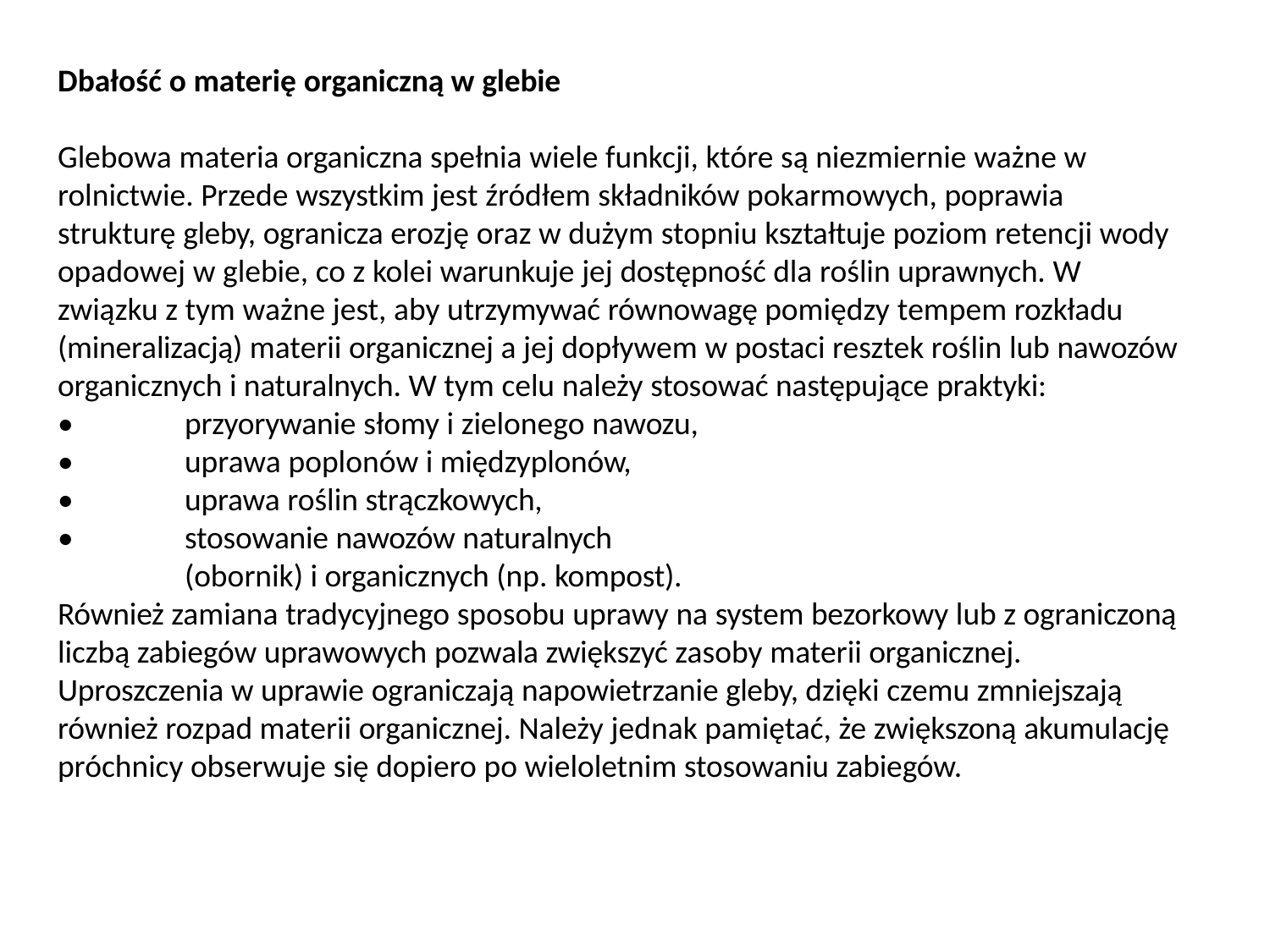

Dbałość o materię organiczną w glebie
Glebowa materia organiczna spełnia wiele funkcji, które są niezmiernie ważne w rolnictwie. Przede wszystkim jest źródłem składników pokarmowych, poprawia
strukturę gleby, ogranicza erozję oraz w dużym stopniu kształtuje poziom retencji wody opadowej w glebie, co z kolei warunkuje jej dostępność dla roślin uprawnych. W
związku z tym ważne jest, aby utrzymywać równowagę pomiędzy tempem rozkładu
(mineralizacją) materii organicznej a jej dopływem w postaci resztek roślin lub nawozów organicznych i naturalnych. W tym celu należy stosować następujące praktyki:
•
•
•
•
przyorywanie słomy i zielonego nawozu, uprawa poplonów i międzyplonów, uprawa roślin strączkowych,
stosowanie nawozów naturalnych (obornik) i organicznych (np. kompost).
Również zamiana tradycyjnego sposobu uprawy na system bezorkowy lub z ograniczoną liczbą zabiegów uprawowych pozwala zwiększyć zasoby materii organicznej.
Uproszczenia w uprawie ograniczają napowietrzanie gleby, dzięki czemu zmniejszają również rozpad materii organicznej. Należy jednak pamiętać, że zwiększoną akumulację próchnicy obserwuje się dopiero po wieloletnim stosowaniu zabiegów.